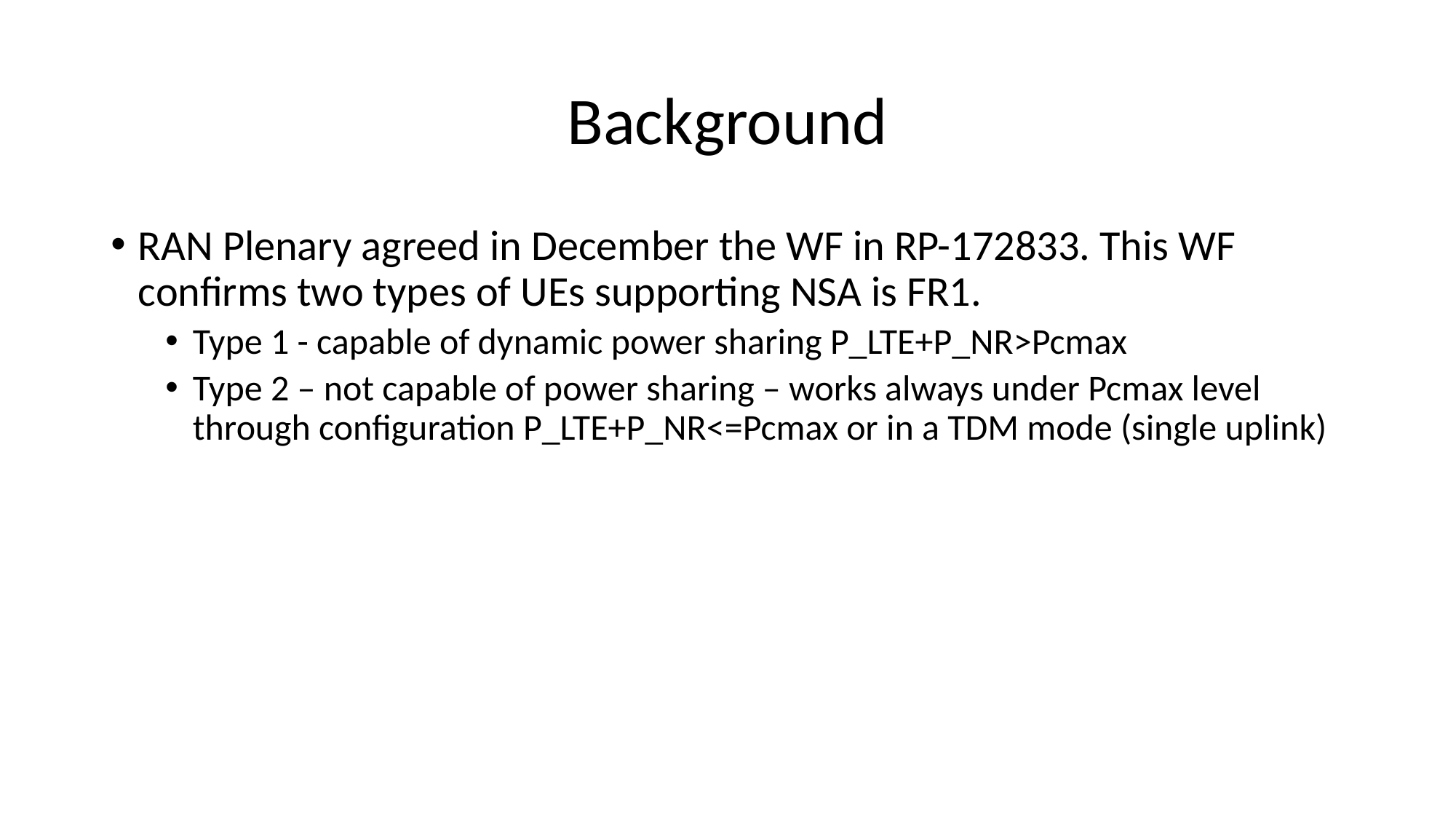

# Background
RAN Plenary agreed in December the WF in RP-172833. This WF confirms two types of UEs supporting NSA is FR1.
Type 1 - capable of dynamic power sharing P_LTE+P_NR>Pcmax
Type 2 – not capable of power sharing – works always under Pcmax level through configuration P_LTE+P_NR<=Pcmax or in a TDM mode (single uplink)